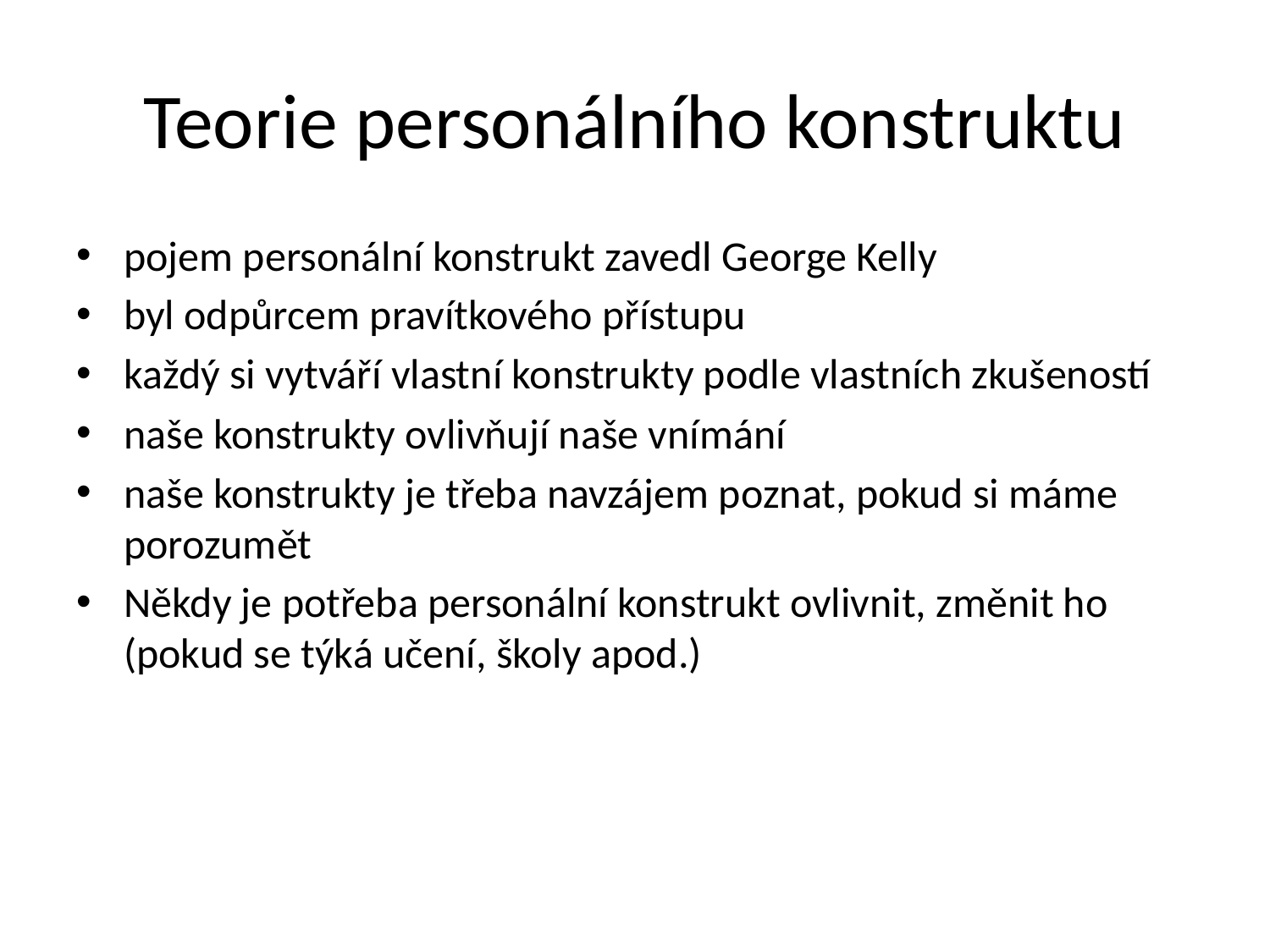

# Teorie personálního konstruktu
pojem personální konstrukt zavedl George Kelly
byl odpůrcem pravítkového přístupu
každý si vytváří vlastní konstrukty podle vlastních zkušeností
naše konstrukty ovlivňují naše vnímání
naše konstrukty je třeba navzájem poznat, pokud si máme porozumět
Někdy je potřeba personální konstrukt ovlivnit, změnit ho (pokud se týká učení, školy apod.)